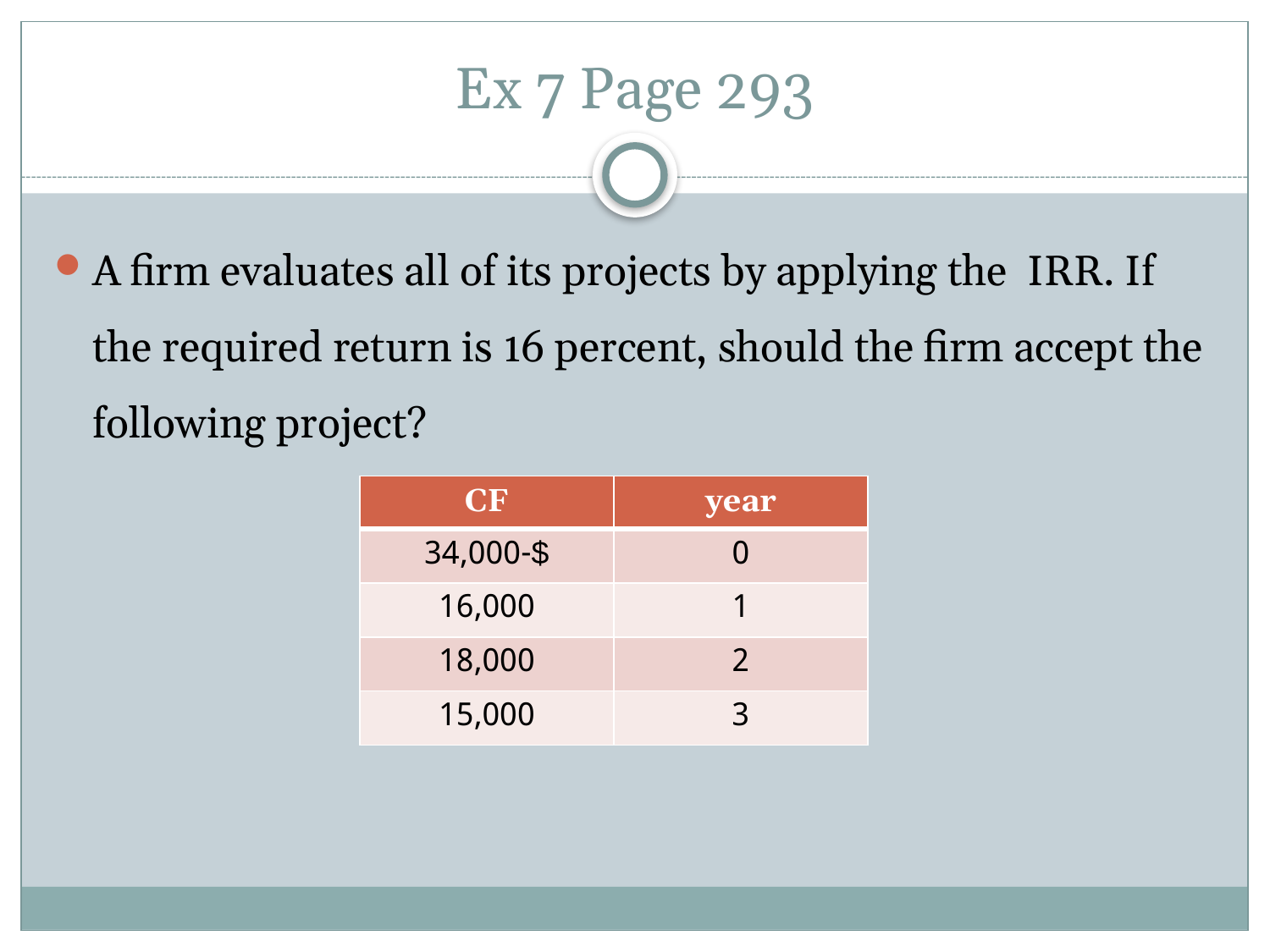

# Ex 7 Page 293
A firm evaluates all of its projects by applying the  IRR. If the required return is 16 percent, should the firm accept the following project?

| CF | year |
| --- | --- |
| $-34,000 | 0 |
| 16,000 | 1 |
| 18,000 | 2 |
| 15,000 | 3 |